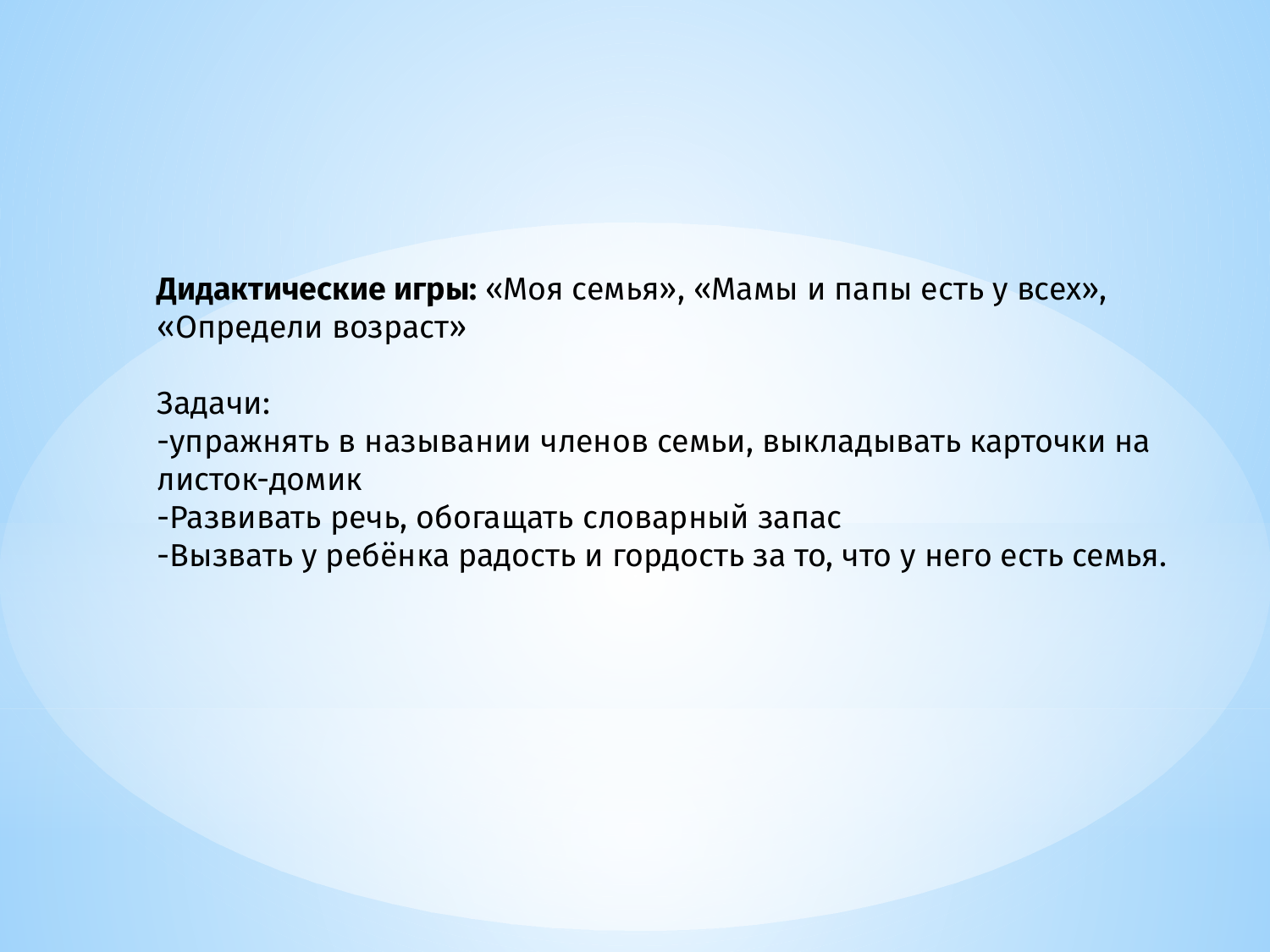

Дидактические игры: «Моя семья», «Мамы и папы есть у всех», «Определи возраст»

Задачи:
-упражнять в назывании членов семьи, выкладывать карточки на листок-домик
-Развивать речь, обогащать словарный запас
-Вызвать у ребёнка радость и гордость за то, что у него есть семья.